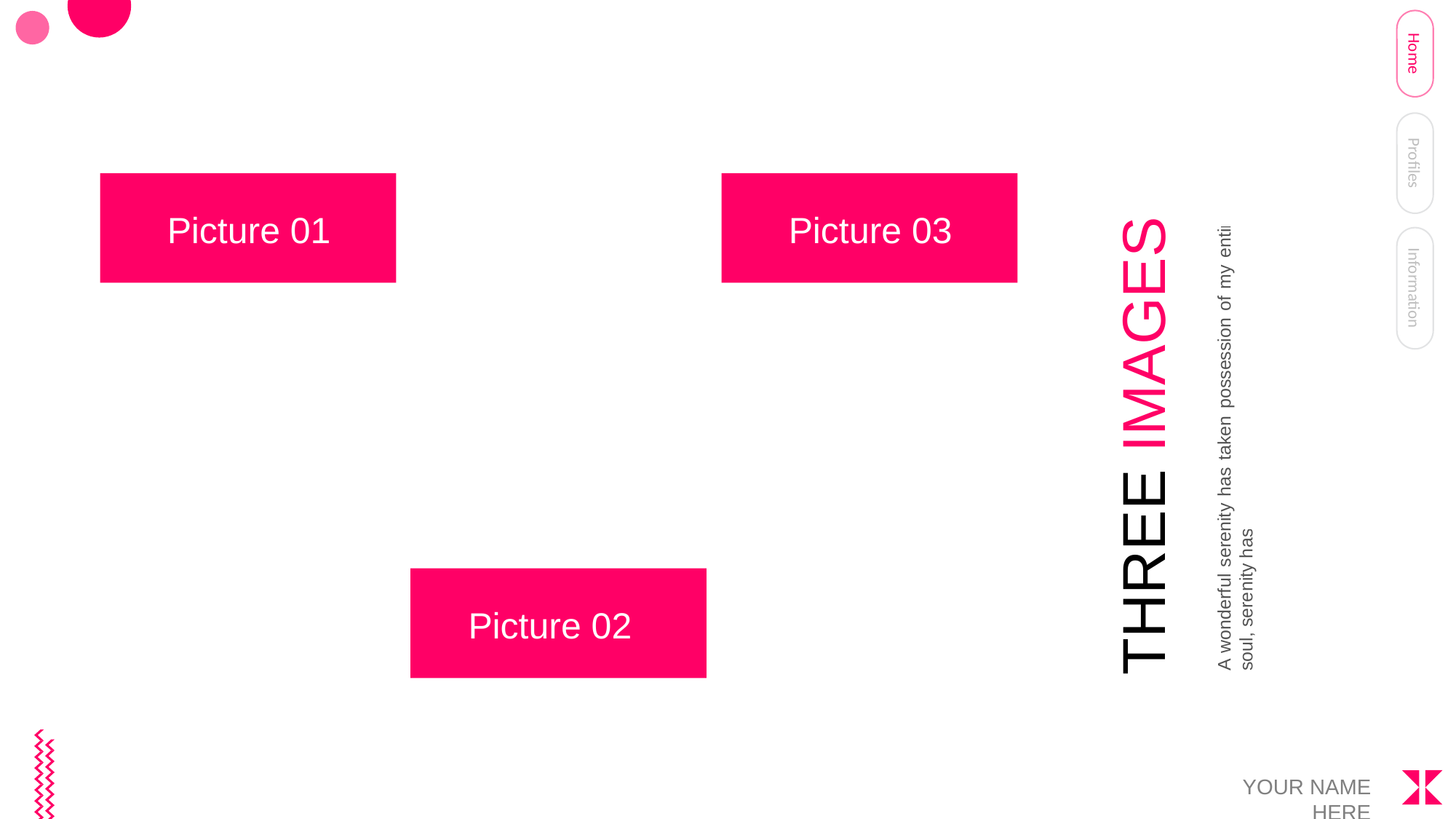

Home
Profiles

Picture 01
Picture 03
Information

THREE IMAGES
A wonderful serenity has taken possession of my entire soul, serenity has

Picture 02
YOUR NAME HERE